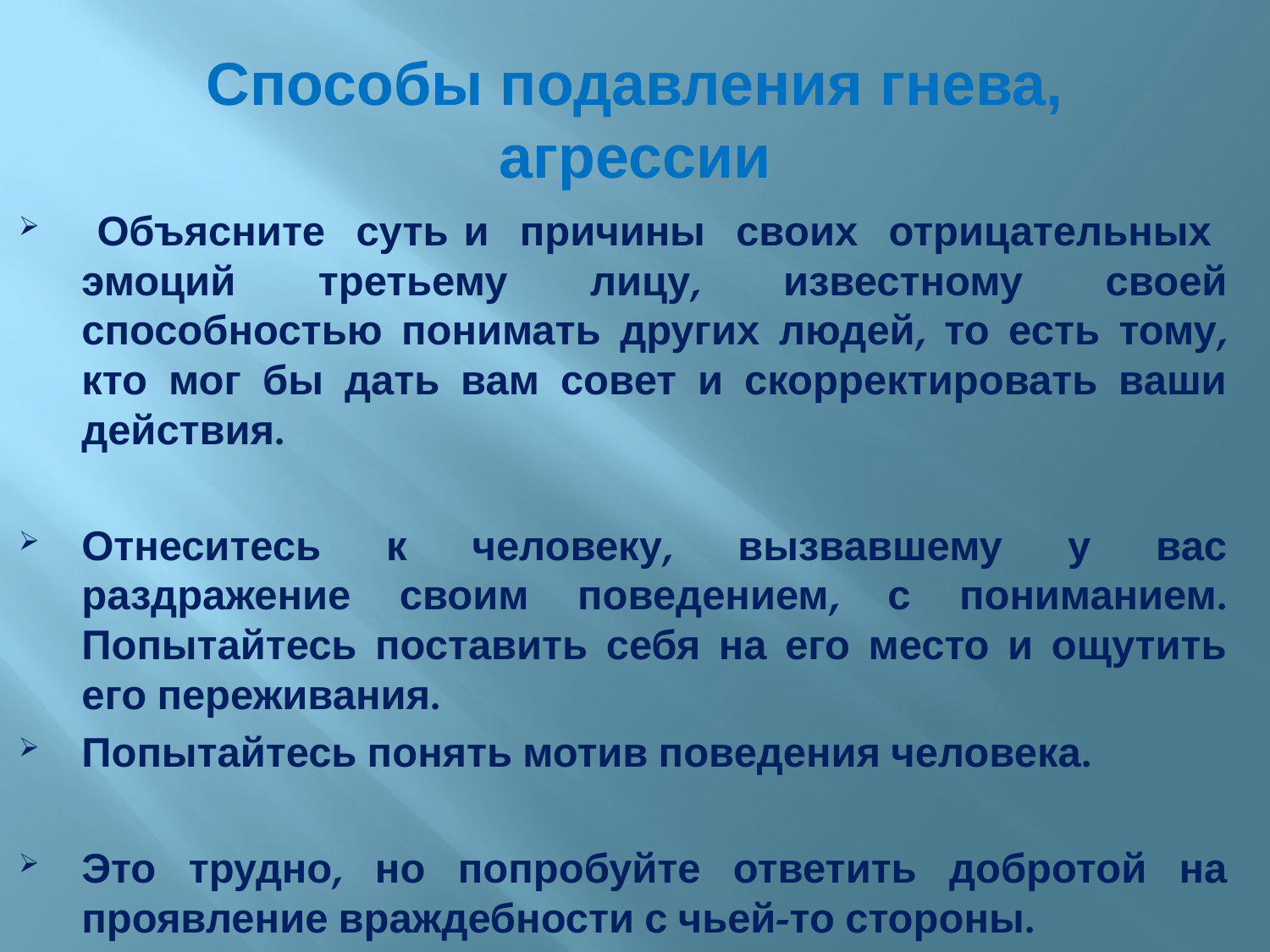

# Способы подавления гнева, агрессии
 Объясните  суть и  причины  своих  отрицательных  эмоций третьему лицу, известному своей способностью понимать других людей, то есть тому, кто мог бы дать вам совет и скорректировать ваши действия.

Отнеситесь к человеку, вызвавшему у вас раздражение своим поведением, с пониманием. Попытайтесь поставить себя на его место и ощутить его переживания.
Попытайтесь понять мотив поведения человека.

Это трудно, но попробуйте ответить добротой на проявление враждебности с чьей-то стороны.